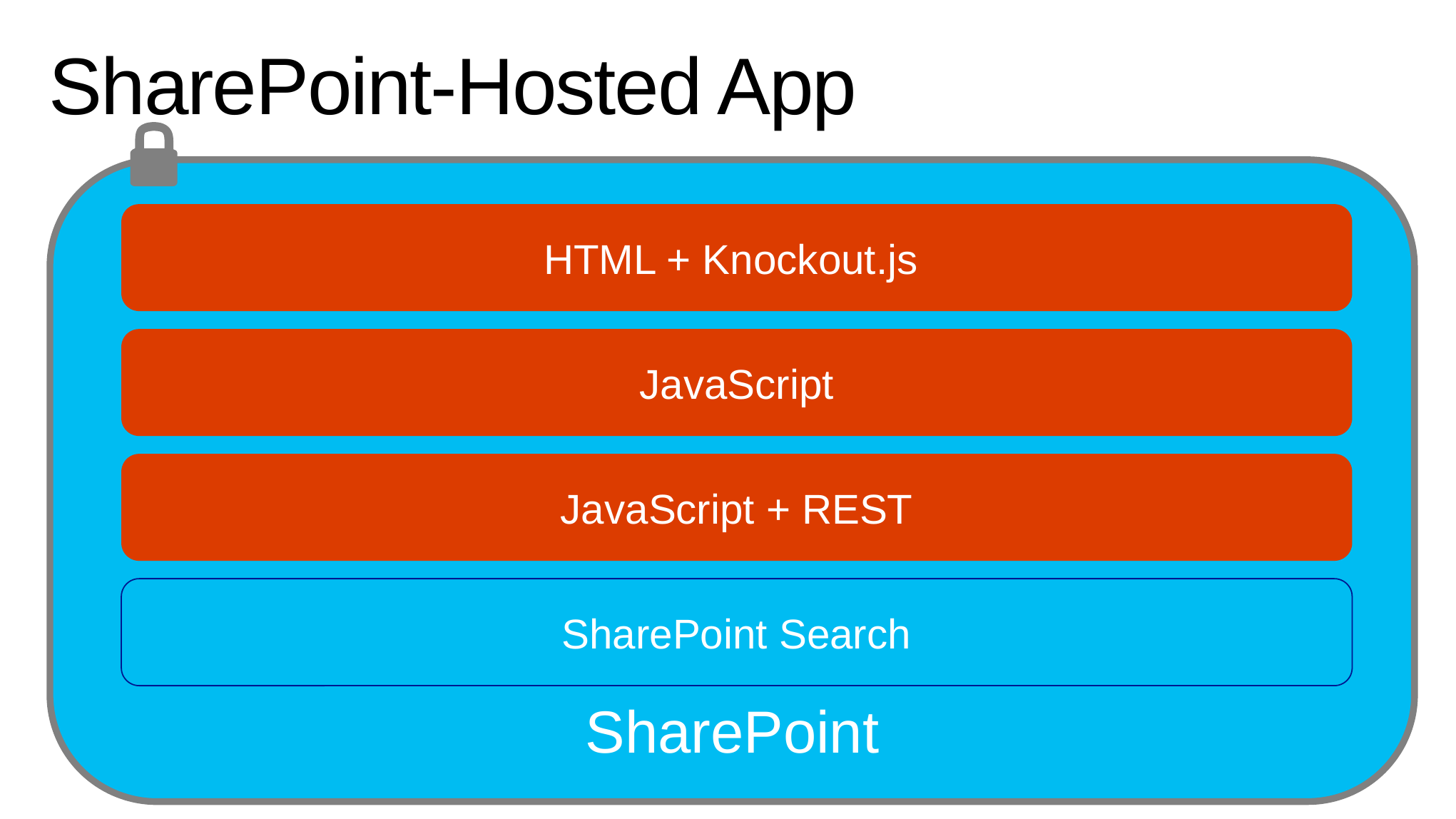

# SharePoint-Hosted App

SharePoint
HTML + Knockout.js
JavaScript
JavaScript + REST
SharePoint Search